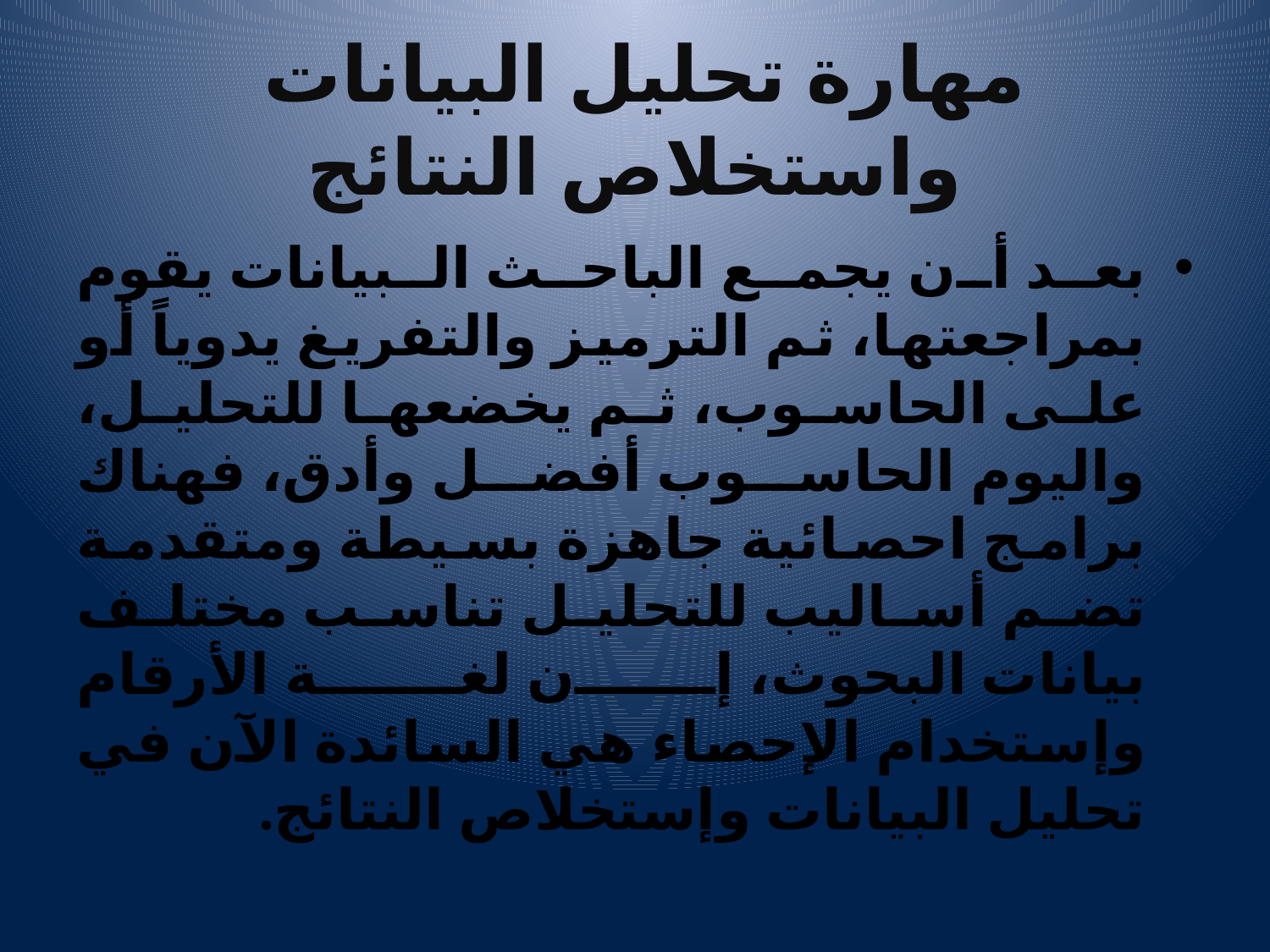

# مهارة تحليل البيانات  واستخلاص النتائج
بعد أن يجمع الباحث البيانات يقوم بمراجعتها، ثم الترميز والتفريغ يدوياً أو على الحاسوب، ثم يخضعها للتحليل، واليوم الحاسوب أفضل وأدق، فهناك برامج احصائية جاهزة بسيطة ومتقدمة تضم أساليب للتحليل تناسب مختلف بيانات البحوث، إن لغة الأرقام وإستخدام الإحصاء هي السائدة الآن في تحليل البيانات وإستخلاص النتائج.